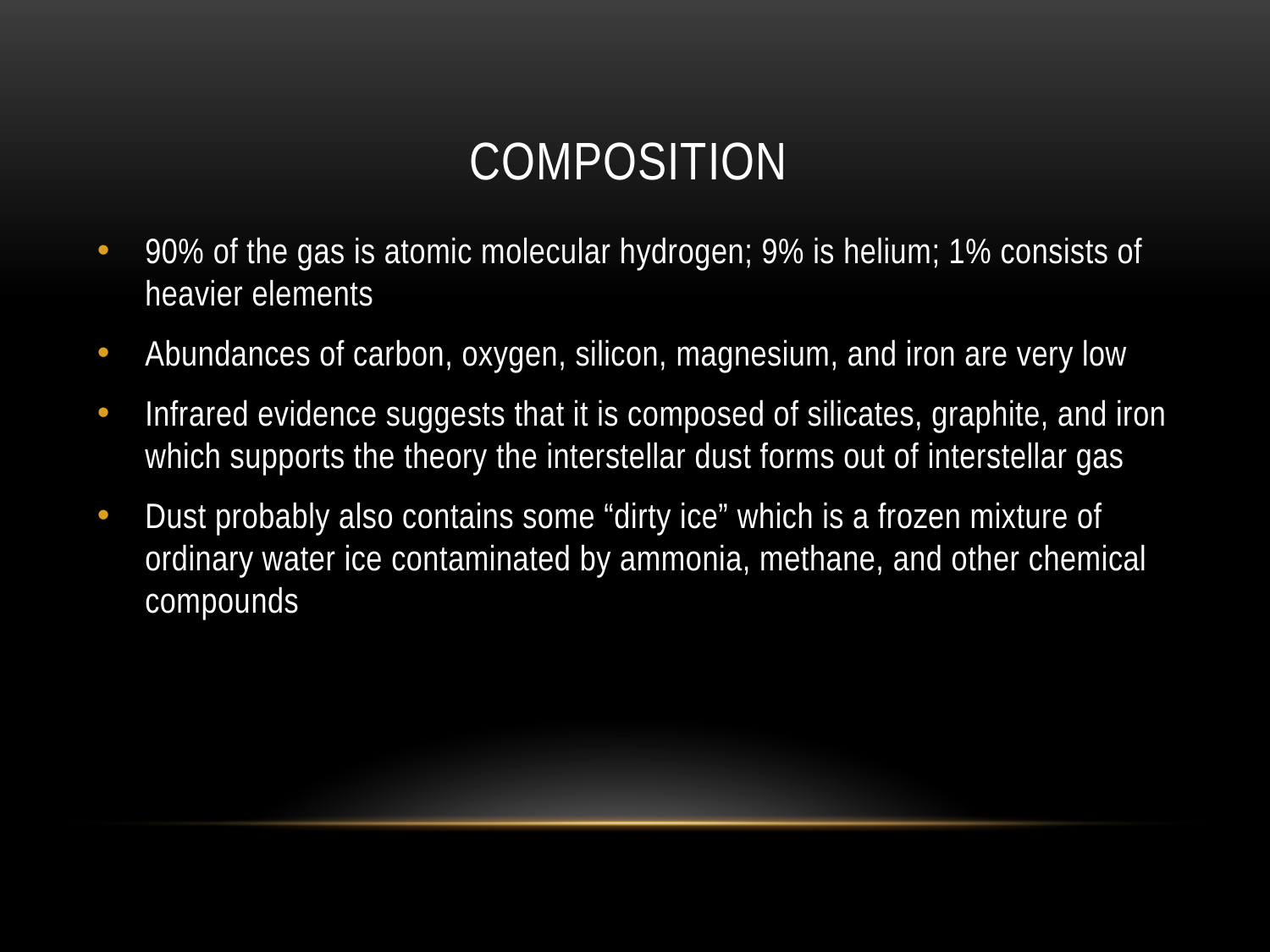

# Composition
90% of the gas is atomic molecular hydrogen; 9% is helium; 1% consists of heavier elements
Abundances of carbon, oxygen, silicon, magnesium, and iron are very low
Infrared evidence suggests that it is composed of silicates, graphite, and iron which supports the theory the interstellar dust forms out of interstellar gas
Dust probably also contains some “dirty ice” which is a frozen mixture of ordinary water ice contaminated by ammonia, methane, and other chemical compounds